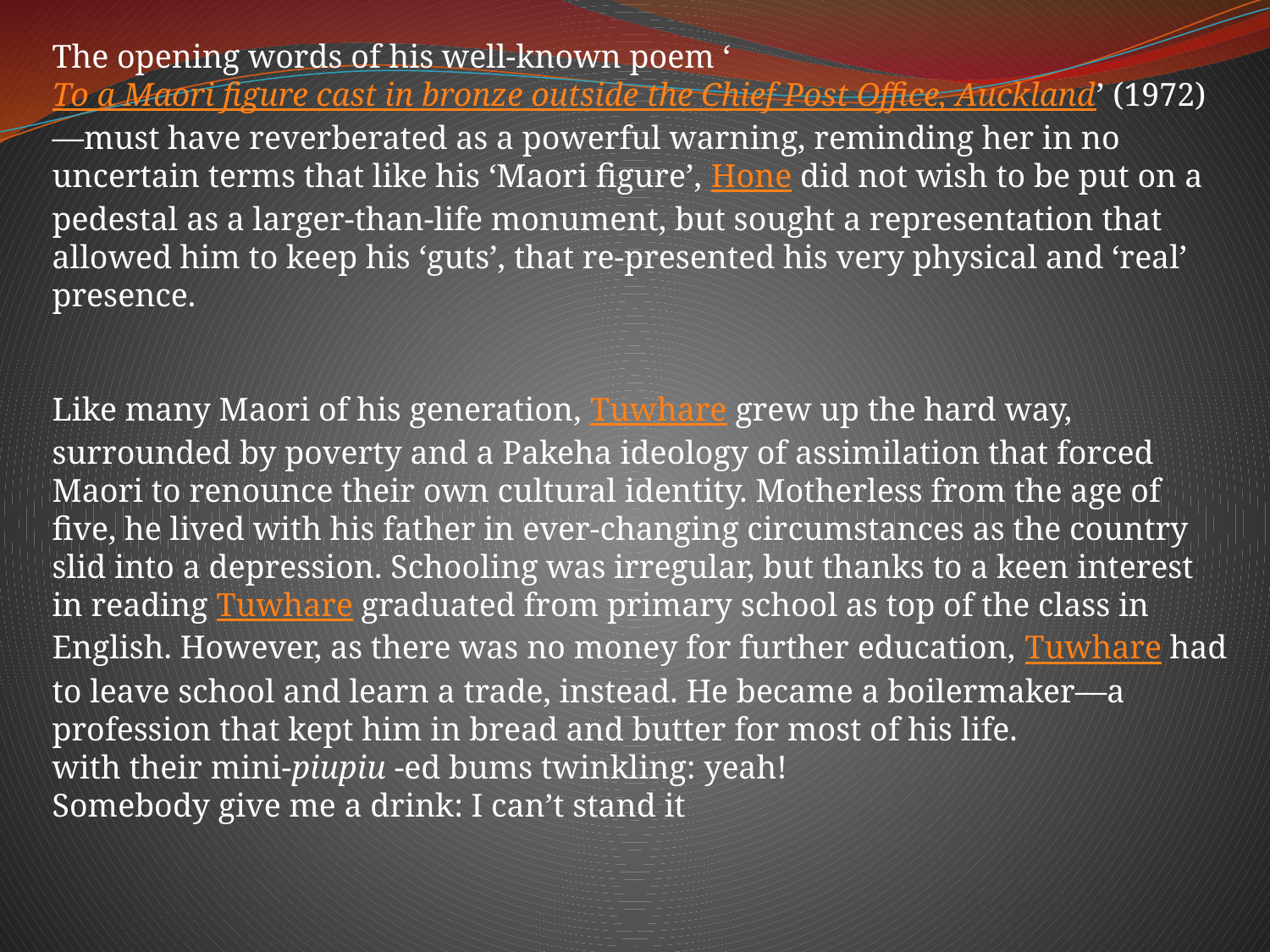

The opening words of his well-known poem ‘To a Maori figure cast in bronze outside the Chief Post Office, Auckland’ (1972)—must have reverberated as a powerful warning, reminding her in no uncertain terms that like his ‘Maori figure’, Hone did not wish to be put on a pedestal as a larger-than-life monument, but sought a representation that allowed him to keep his ‘guts’, that re-presented his very physical and ‘real’ presence.

Like many Maori of his generation, Tuwhare grew up the hard way, surrounded by poverty and a Pakeha ideology of assimilation that forced Maori to renounce their own cultural identity. Motherless from the age of five, he lived with his father in ever-changing circumstances as the country slid into a depression. Schooling was irregular, but thanks to a keen interest in reading Tuwhare graduated from primary school as top of the class in English. However, as there was no money for further education, Tuwhare had to leave school and learn a trade, instead. He became a boilermaker—a profession that kept him in bread and butter for most of his life.
with their mini-piupiu -ed bums twinkling: yeah!
Somebody give me a drink: I can’t stand it